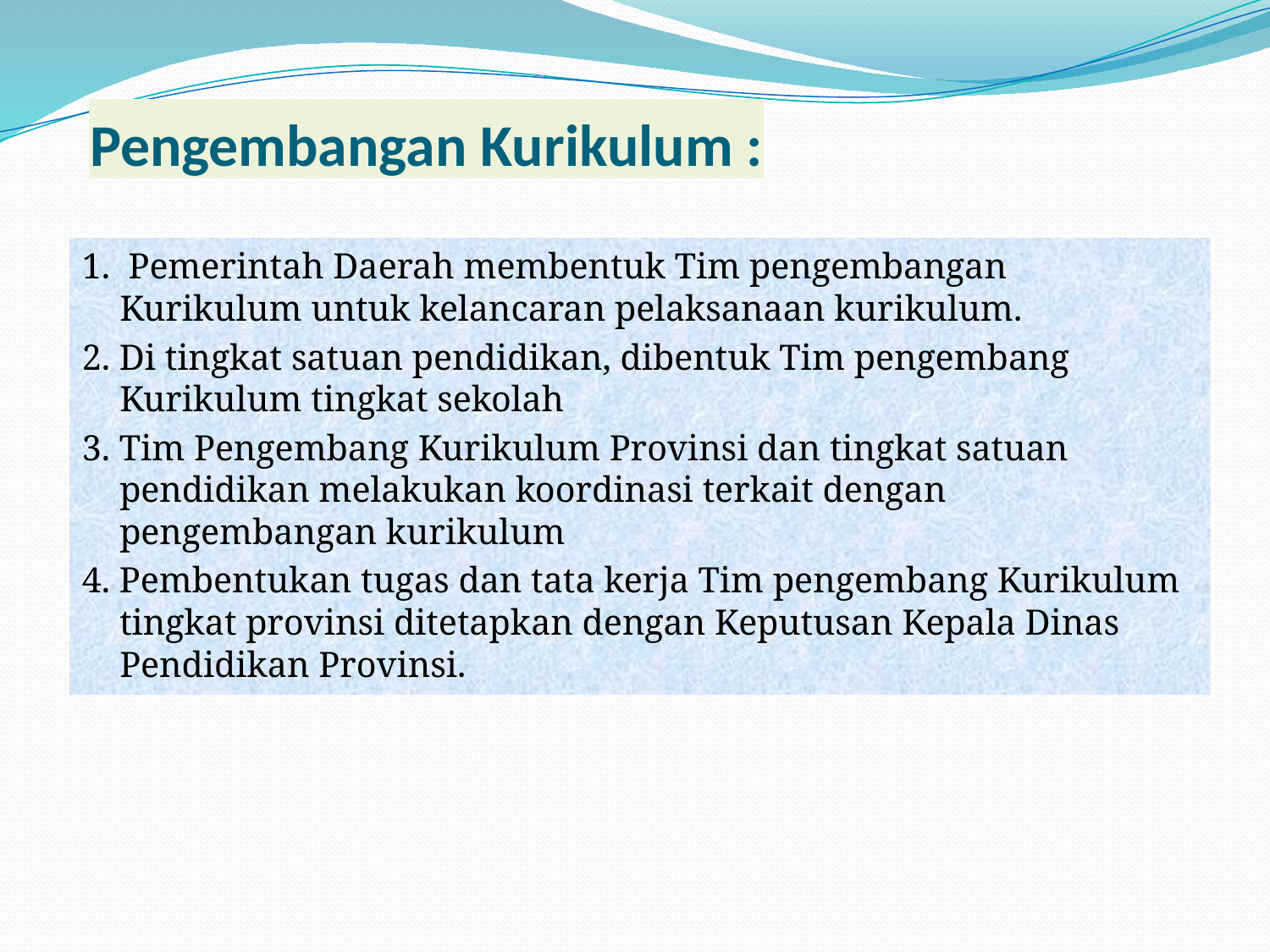

# Pengembangan Kurikulum :
1.  Pemerintah Daerah membentuk Tim pengembangan   Kurikulum untuk kelancaran pelaksanaan kurikulum.
2. Di tingkat satuan pendidikan, dibentuk Tim pengembang Kurikulum tingkat sekolah
3. Tim Pengembang Kurikulum Provinsi dan tingkat satuan pendidikan melakukan koordinasi terkait dengan pengembangan kurikulum
4. Pembentukan tugas dan tata kerja Tim pengembang Kurikulum tingkat provinsi ditetapkan dengan Keputusan Kepala Dinas Pendidikan Provinsi.